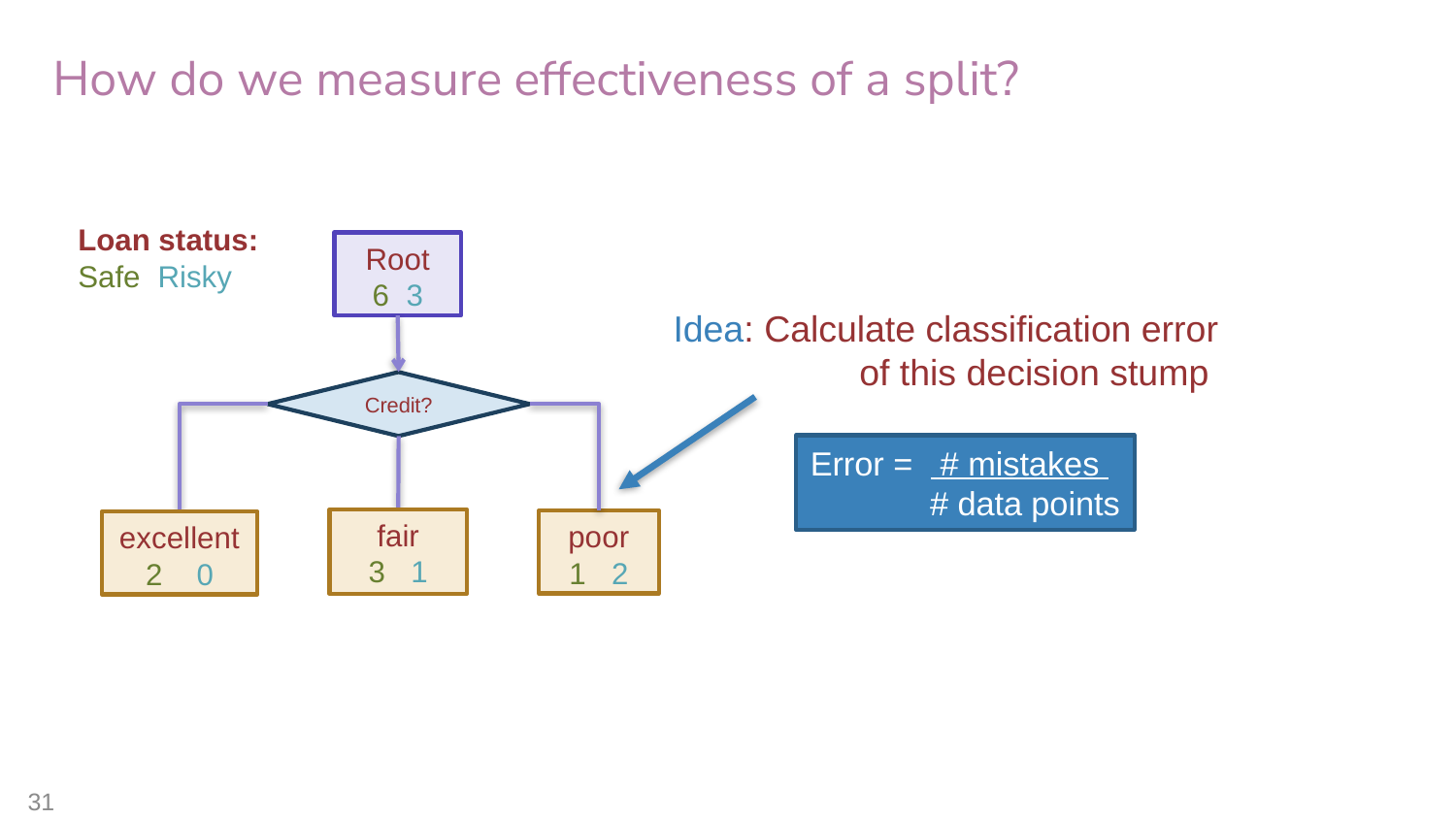

# How do we measure effectiveness of a split?

Loan status:
Safe  Risky
Root
6  3
Idea: Calculate classification error 	   	    of this decision stump
Credit?
Error =   # mistakes
             # data points
fair
3   1

poor
1   2
excellent
2    0